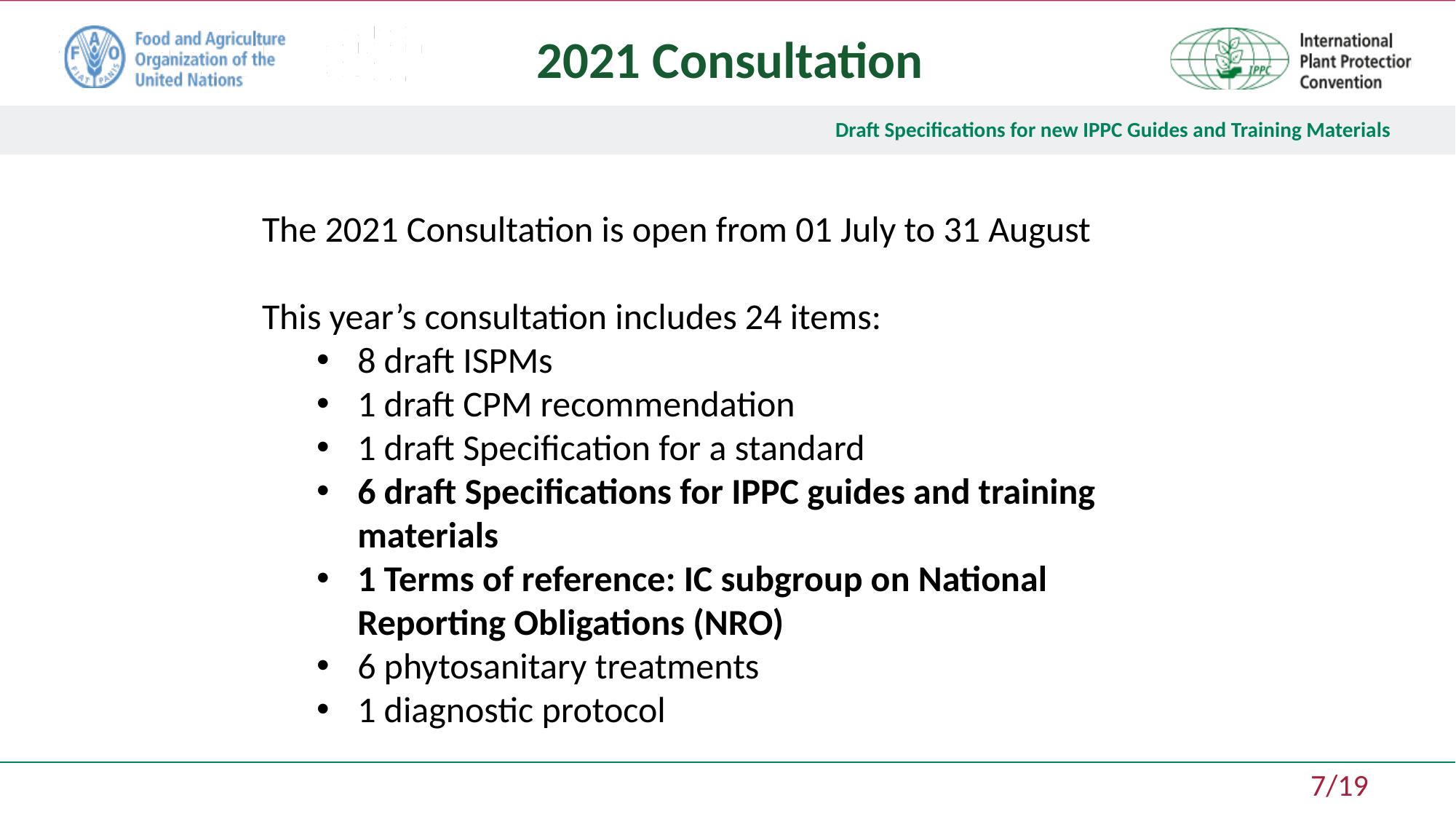

2021 Consultation

The 2021 Consultation is open from 01 July to 31 August

This year’s consultation includes 24 items:
8 draft ISPMs
1 draft CPM recommendation
1 draft Specification for a standard
6 draft Specifications for IPPC guides and training materials
1 Terms of reference: IC subgroup on National Reporting Obligations (NRO)
6 phytosanitary treatments
1 diagnostic protocol